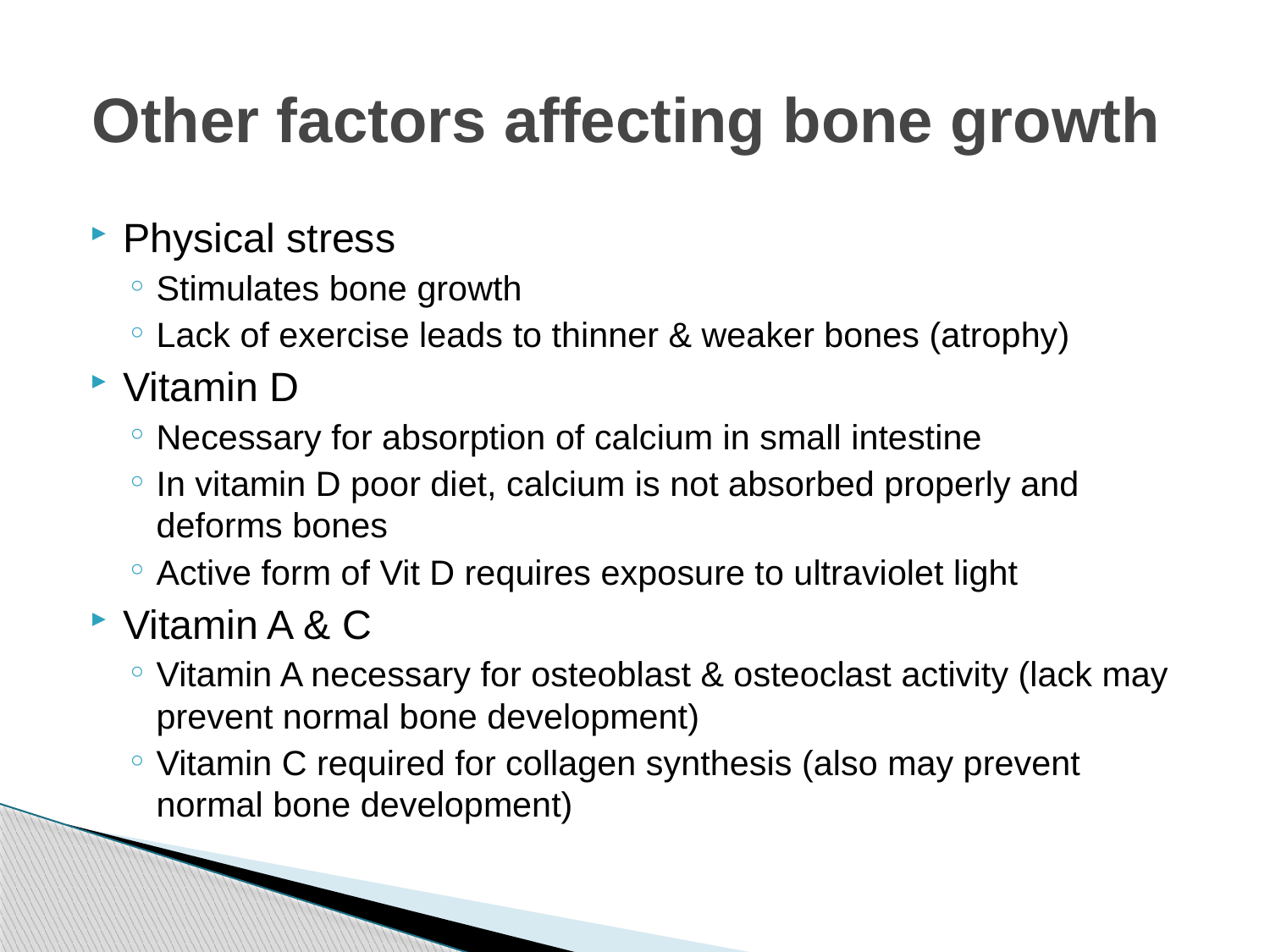

# Other factors affecting bone growth
Physical stress
Stimulates bone growth
Lack of exercise leads to thinner & weaker bones (atrophy)
Vitamin D
Necessary for absorption of calcium in small intestine
In vitamin D poor diet, calcium is not absorbed properly and deforms bones
Active form of Vit D requires exposure to ultraviolet light
Vitamin A & C
Vitamin A necessary for osteoblast & osteoclast activity (lack may prevent normal bone development)
Vitamin C required for collagen synthesis (also may prevent normal bone development)